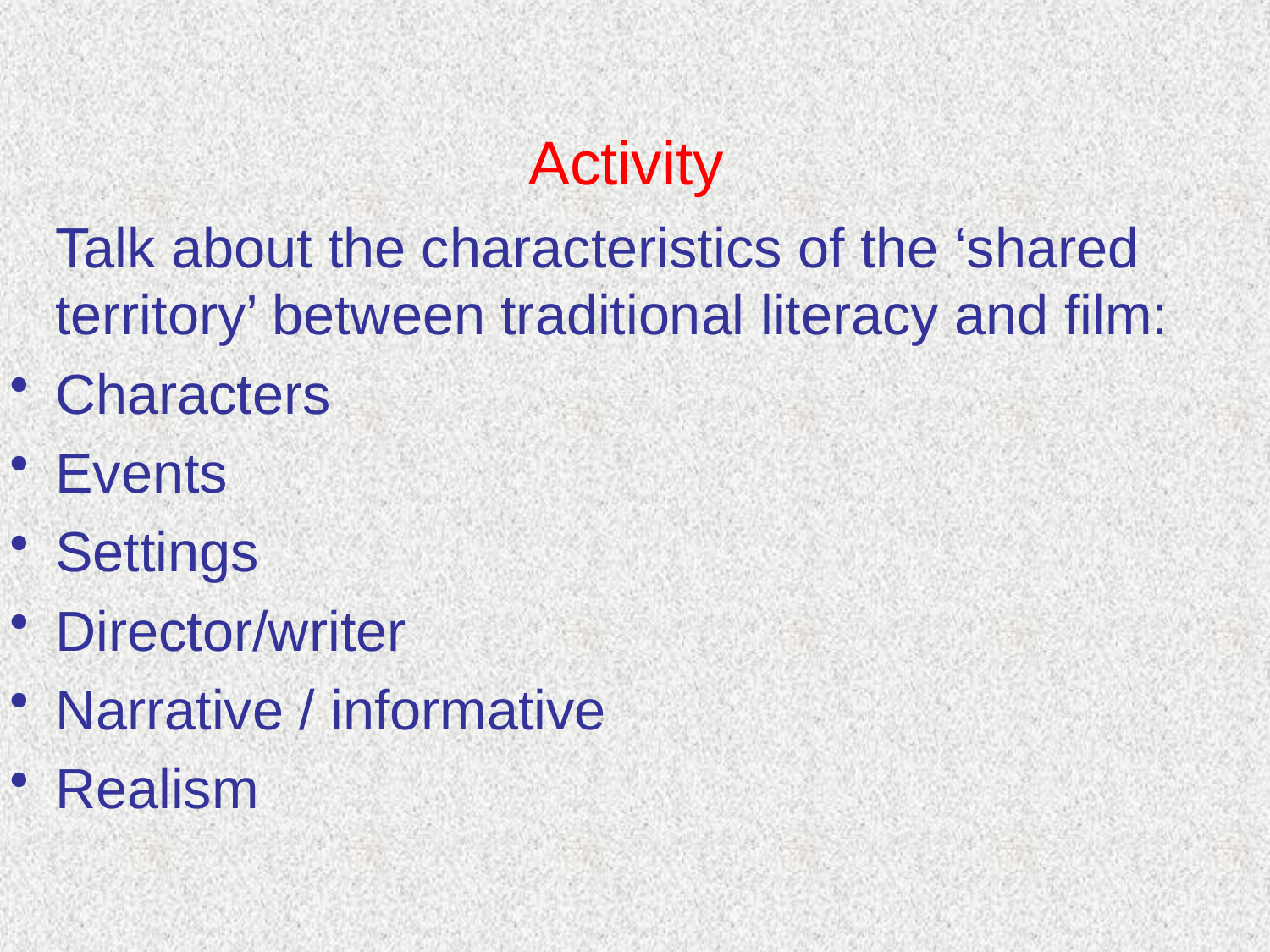

# Activity
	Talk about the characteristics of the ‘shared territory’ between traditional literacy and film:
Characters
Events
Settings
Director/writer
Narrative / informative
Realism